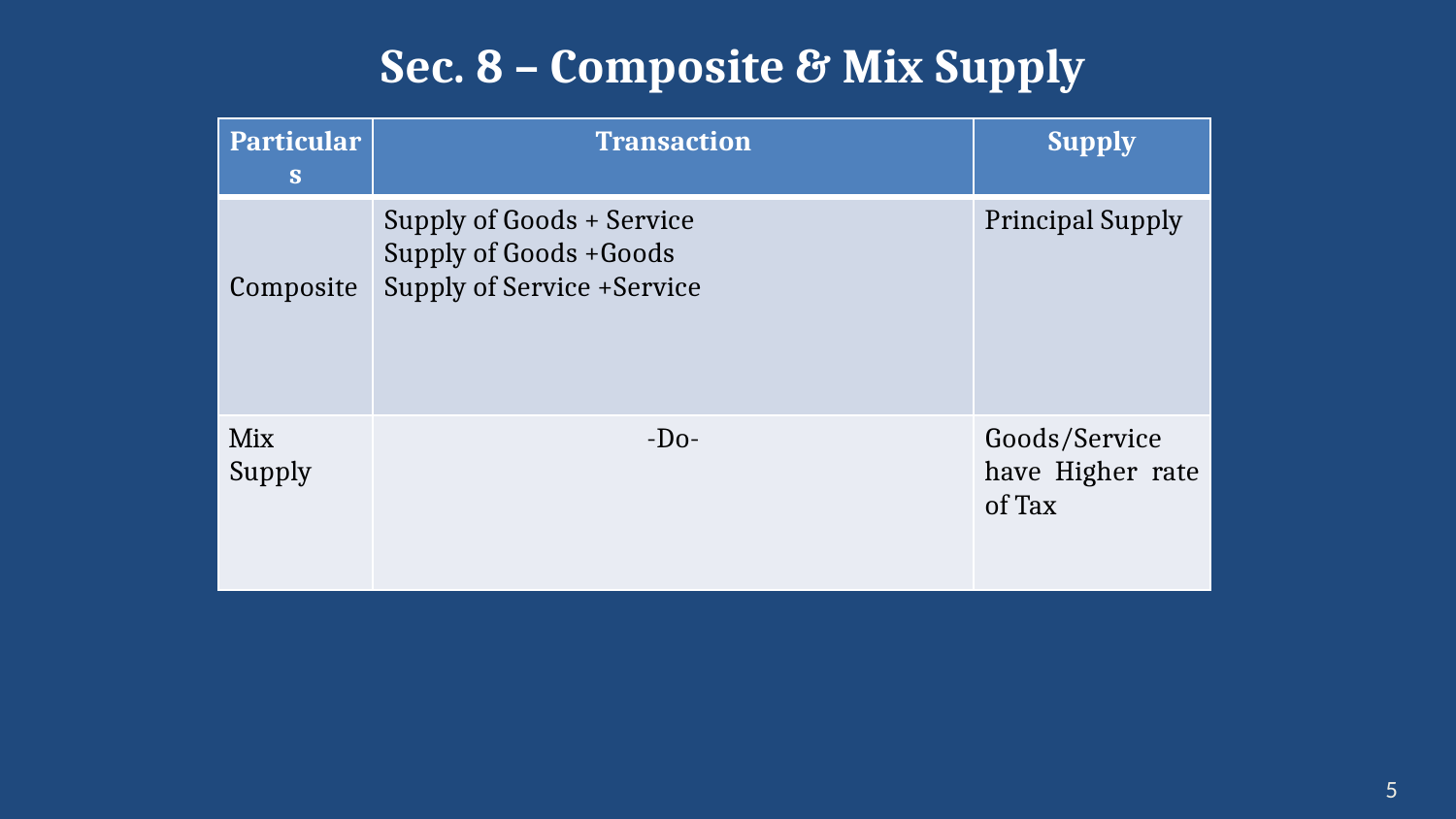

Sec. 8 – Composite & Mix Supply
| Particulars | Transaction | Supply |
| --- | --- | --- |
| Composite | Supply of Goods + Service Supply of Goods +Goods Supply of Service +Service | Principal Supply |
| Mix Supply | -Do- | Goods/Service have Higher rate of Tax |
5